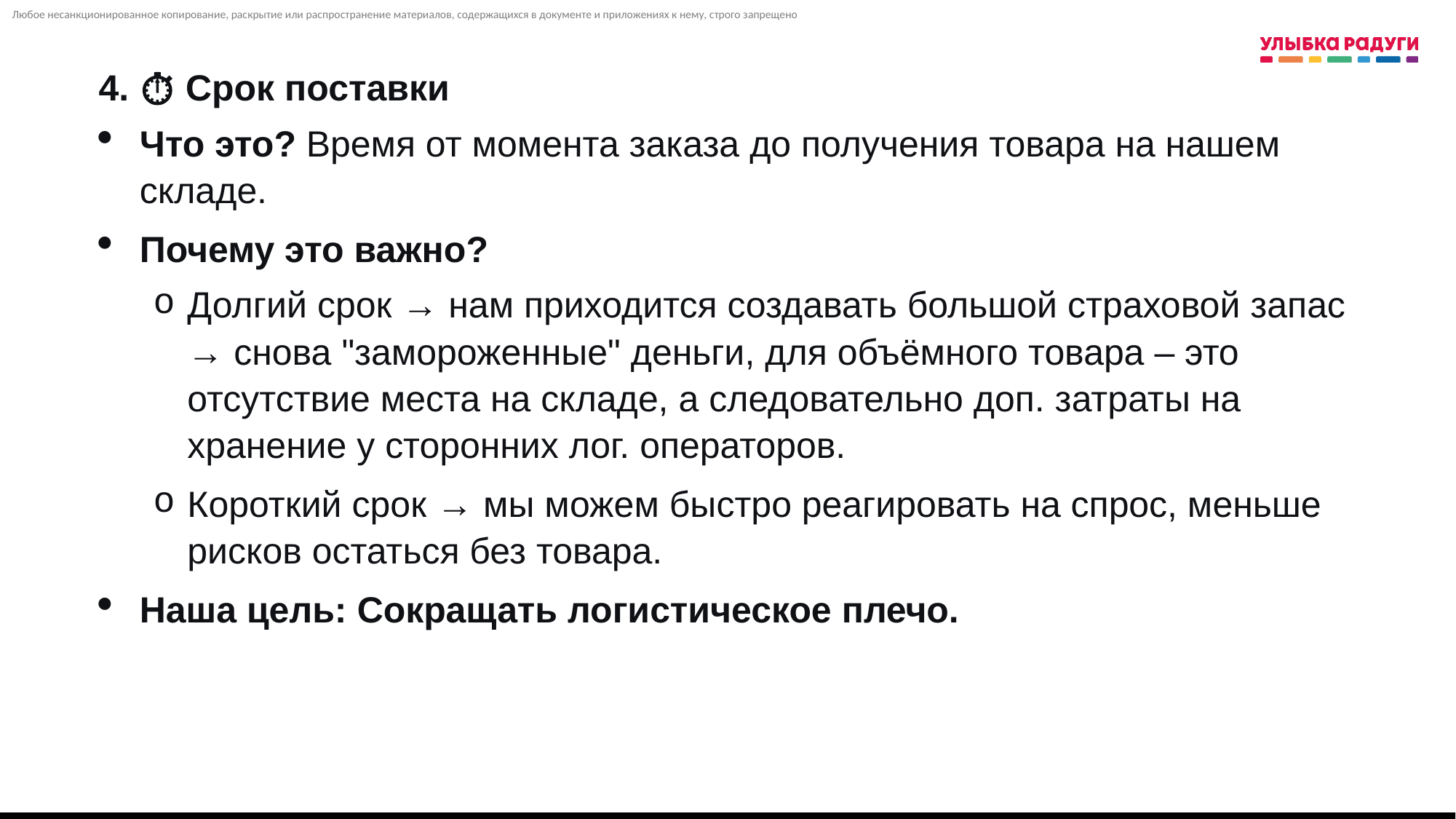

4. ⏱️ Срок поставки
Что это? Время от момента заказа до получения товара на нашем складе.
Почему это важно?
Долгий срок → нам приходится создавать большой страховой запас → снова "замороженные" деньги, для объёмного товара – это отсутствие места на складе, а следовательно доп. затраты на хранение у сторонних лог. операторов.
Короткий срок → мы можем быстро реагировать на спрос, меньше рисков остаться без товара.
Наша цель: Сокращать логистическое плечо.